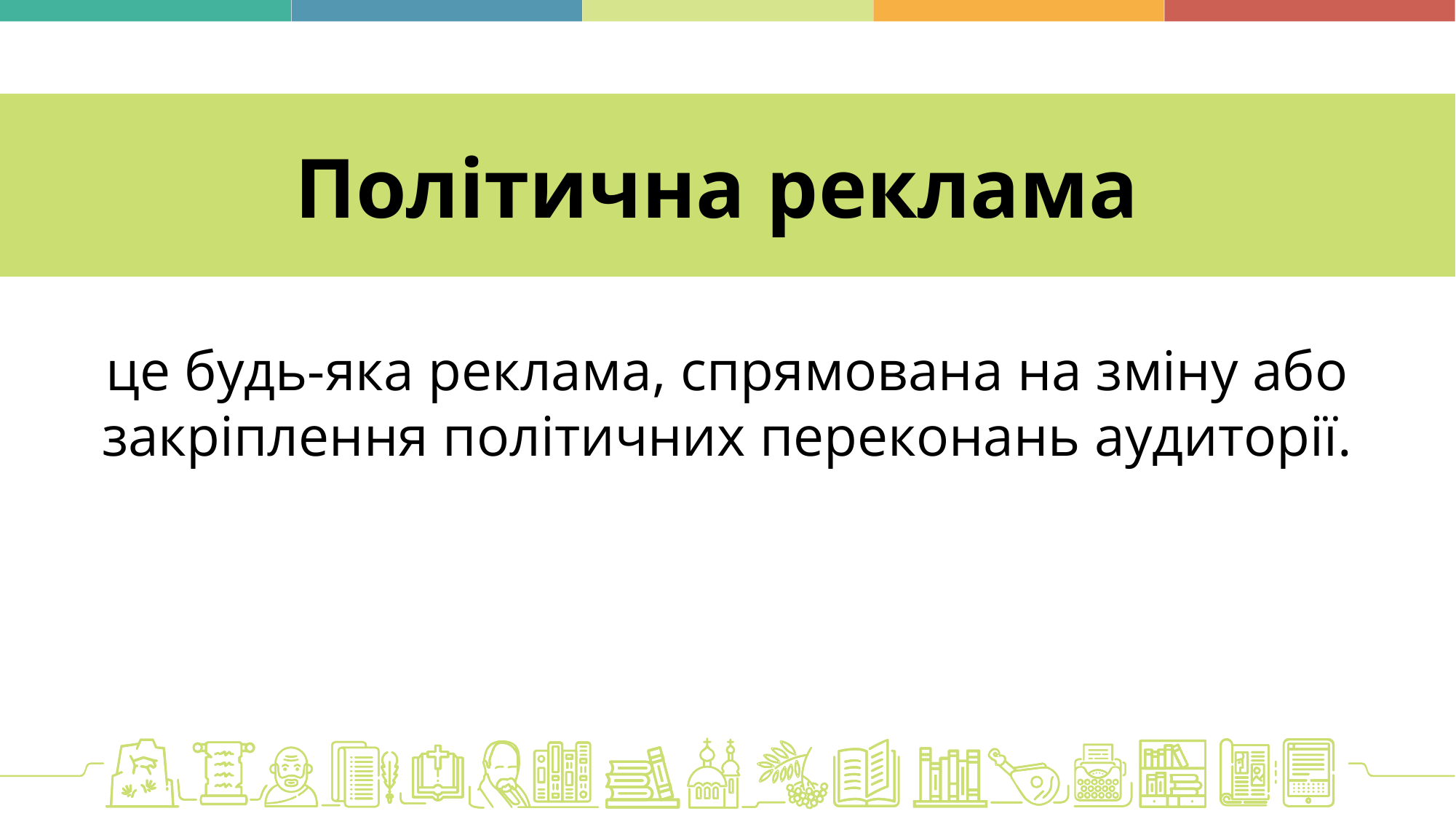

Політична реклама
це будь-яка реклама, спрямована на зміну або закріплення політичних переконань аудиторії.